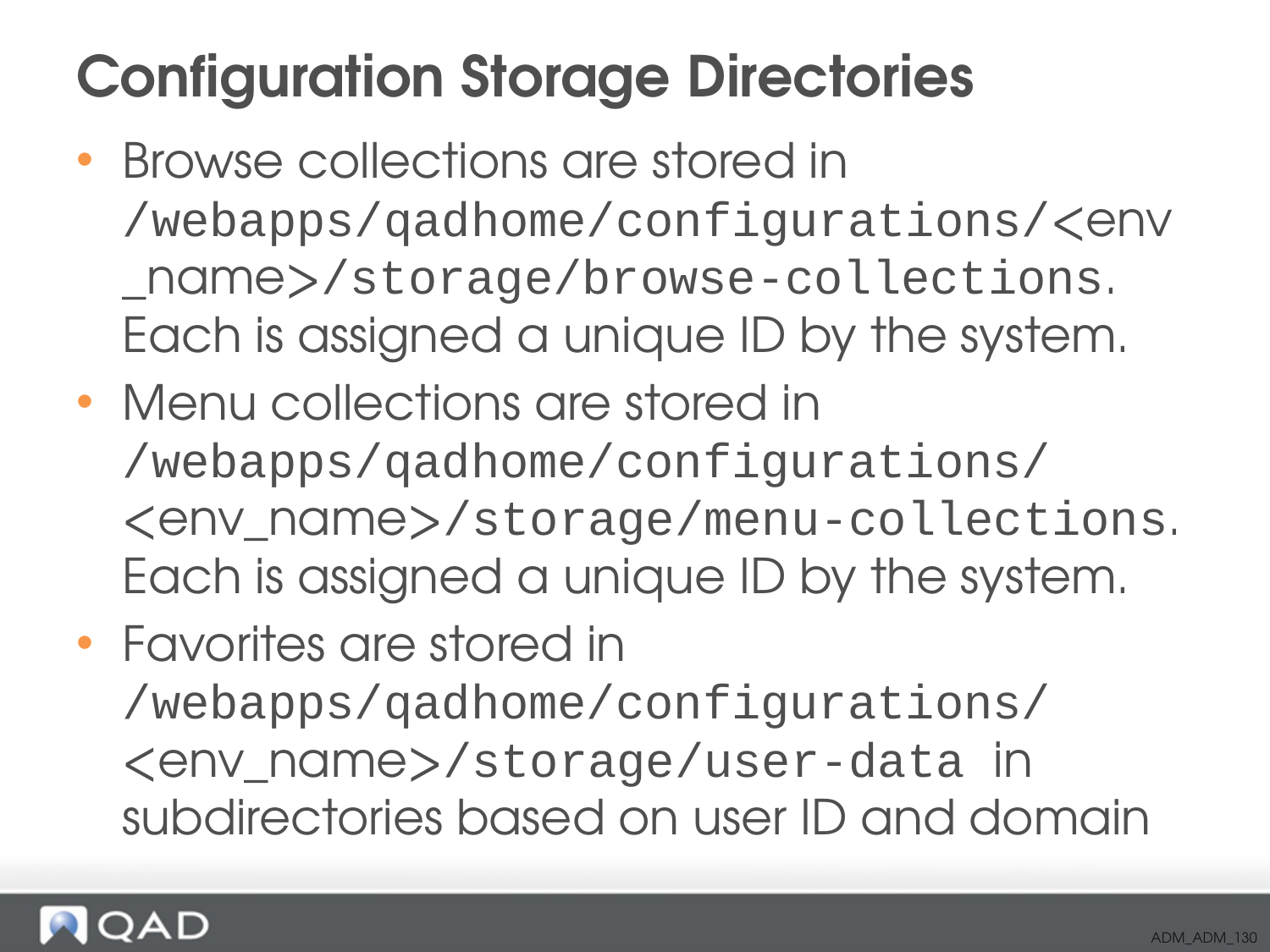

# Configuration Storage Directories
Browse collections are stored in /webapps/qadhome/configurations/<env_name>/storage/browse-collections. Each is assigned a unique ID by the system.
Menu collections are stored in /webapps/qadhome/configurations/ <env_name>/storage/menu-collections. Each is assigned a unique ID by the system.
Favorites are stored in /webapps/qadhome/configurations/ <env_name>/storage/user-data in subdirectories based on user ID and domain

ADM_ADM_130